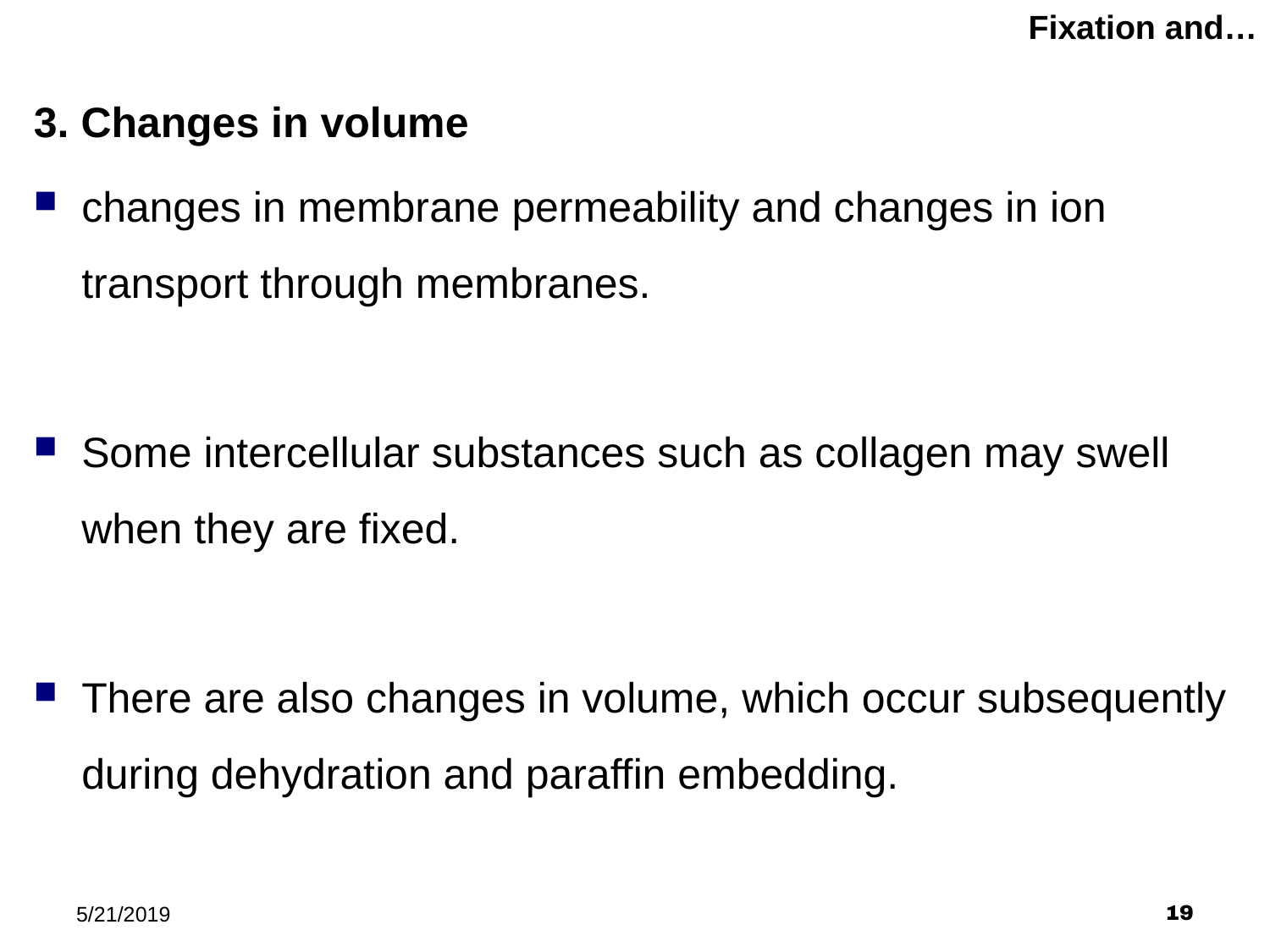

# Fixation and…
3. Changes in volume
changes in membrane permeability and changes in ion transport through membranes.

Some intercellular substances such as collagen may swell when they are fixed.

There are also changes in volume, which occur subsequently during dehydration and paraffin embedding.

5/21/2019
19